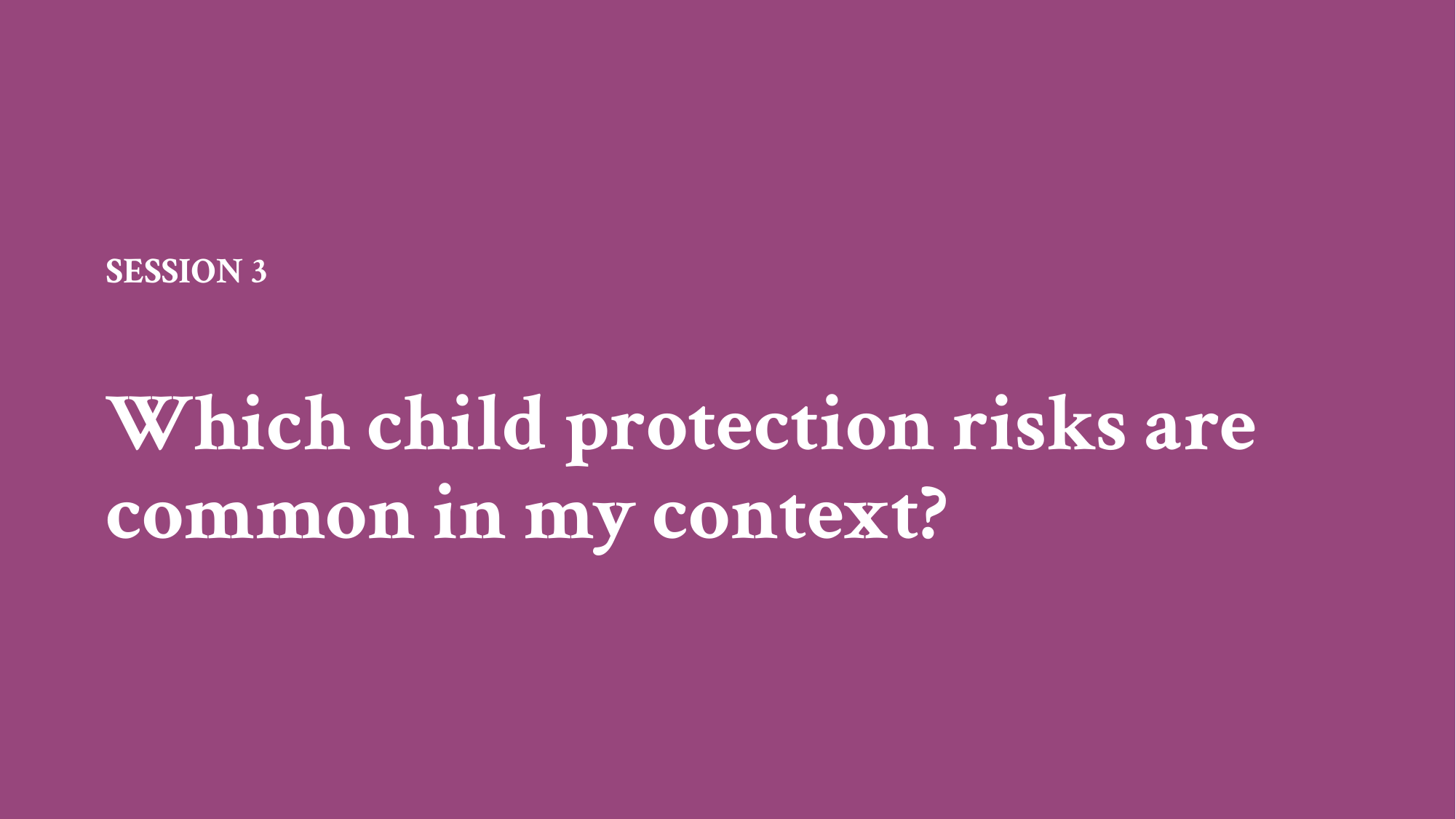

# SESSION 3 Which child protection risks are common in my context?